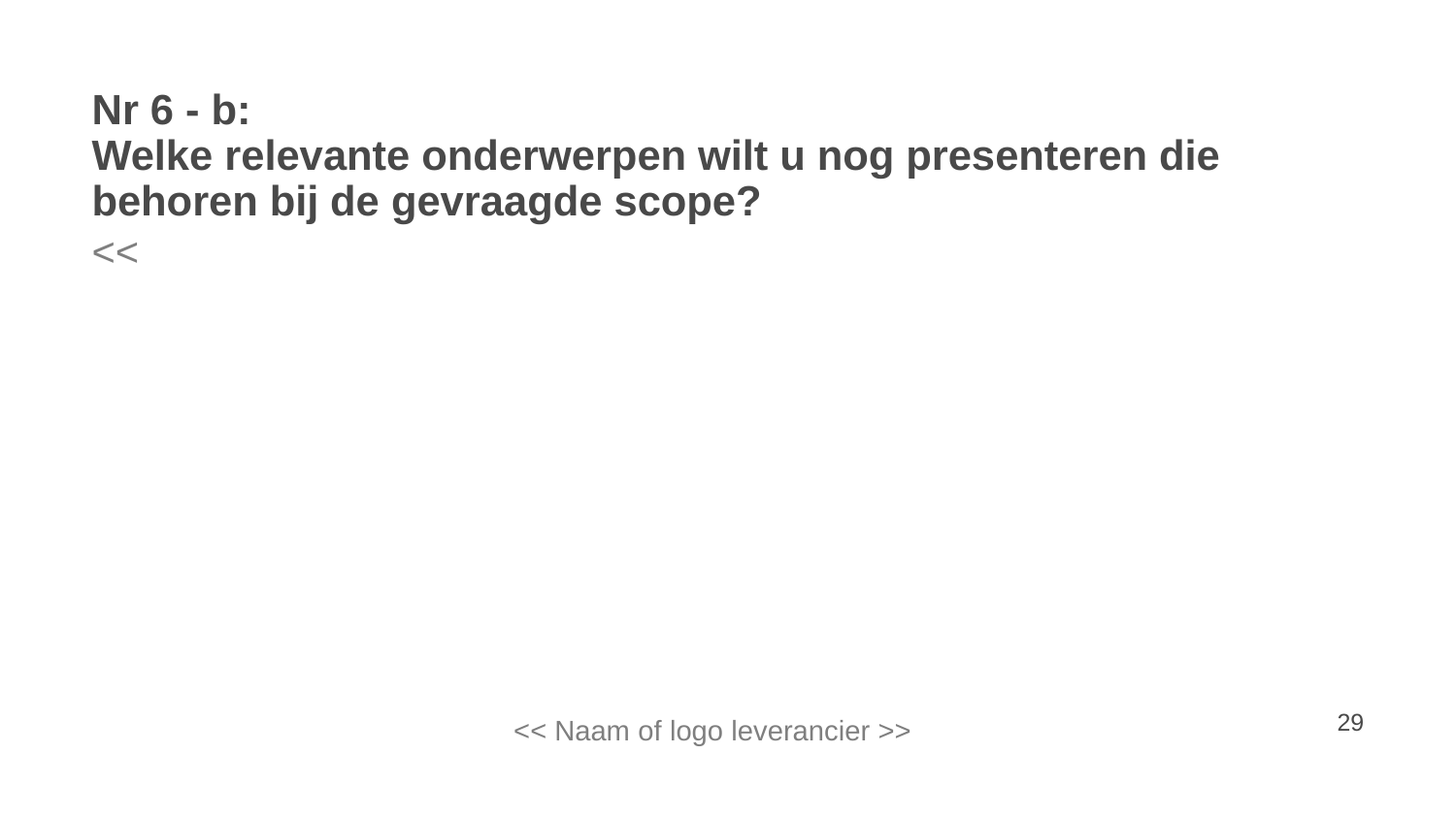

# Nr 6 - b: Welke relevante onderwerpen wilt u nog presenteren die behoren bij de gevraagde scope?
<<
<< Naam of logo leverancier >>